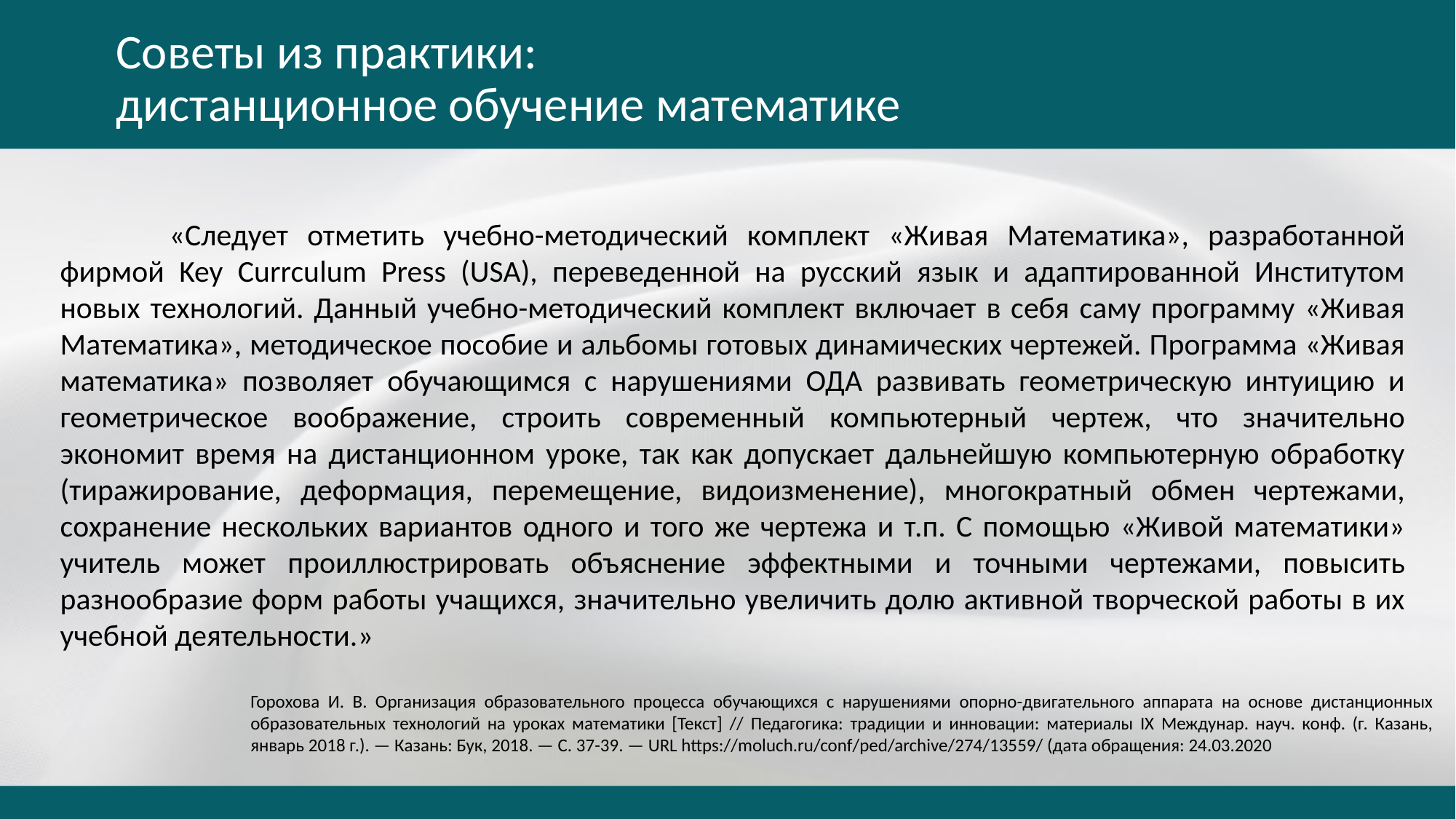

# Советы из практики: дистанционное обучение математике

	«Следует отметить учебно-методический комплект «Живая Математика», разработанной фирмой Key Currculum Press (USA), переведенной на русский язык и адаптированной Институтом новых технологий. Данный учебно-методический комплект включает в себя саму программу «Живая Математика», методическое пособие и альбомы готовых динамических чертежей. Программа «Живая математика» позволяет обучающимся с нарушениями ОДА развивать геометрическую интуицию и геометрическое воображение, строить современный компьютерный чертеж, что значительно экономит время на дистанционном уроке, так как допускает дальнейшую компьютерную обработку (тиражирование, деформация, перемещение, видоизменение), многократный обмен чертежами, сохранение нескольких вариантов одного и того же чертежа и т.п. С помощью «Живой математики» учитель может проиллюстрировать объяснение эффектными и точными чертежами, повысить разнообразие форм работы учащихся, значительно увеличить долю активной творческой работы в их учебной деятельности.»
Горохова И. В. Организация образовательного процесса обучающихся с нарушениями опорно-двигательного аппарата на основе дистанционных образовательных технологий на уроках математики [Текст] // Педагогика: традиции и инновации: материалы IX Междунар. науч. конф. (г. Казань, январь 2018 г.). — Казань: Бук, 2018. — С. 37-39. — URL https://moluch.ru/conf/ped/archive/274/13559/ (дата обращения: 24.03.2020